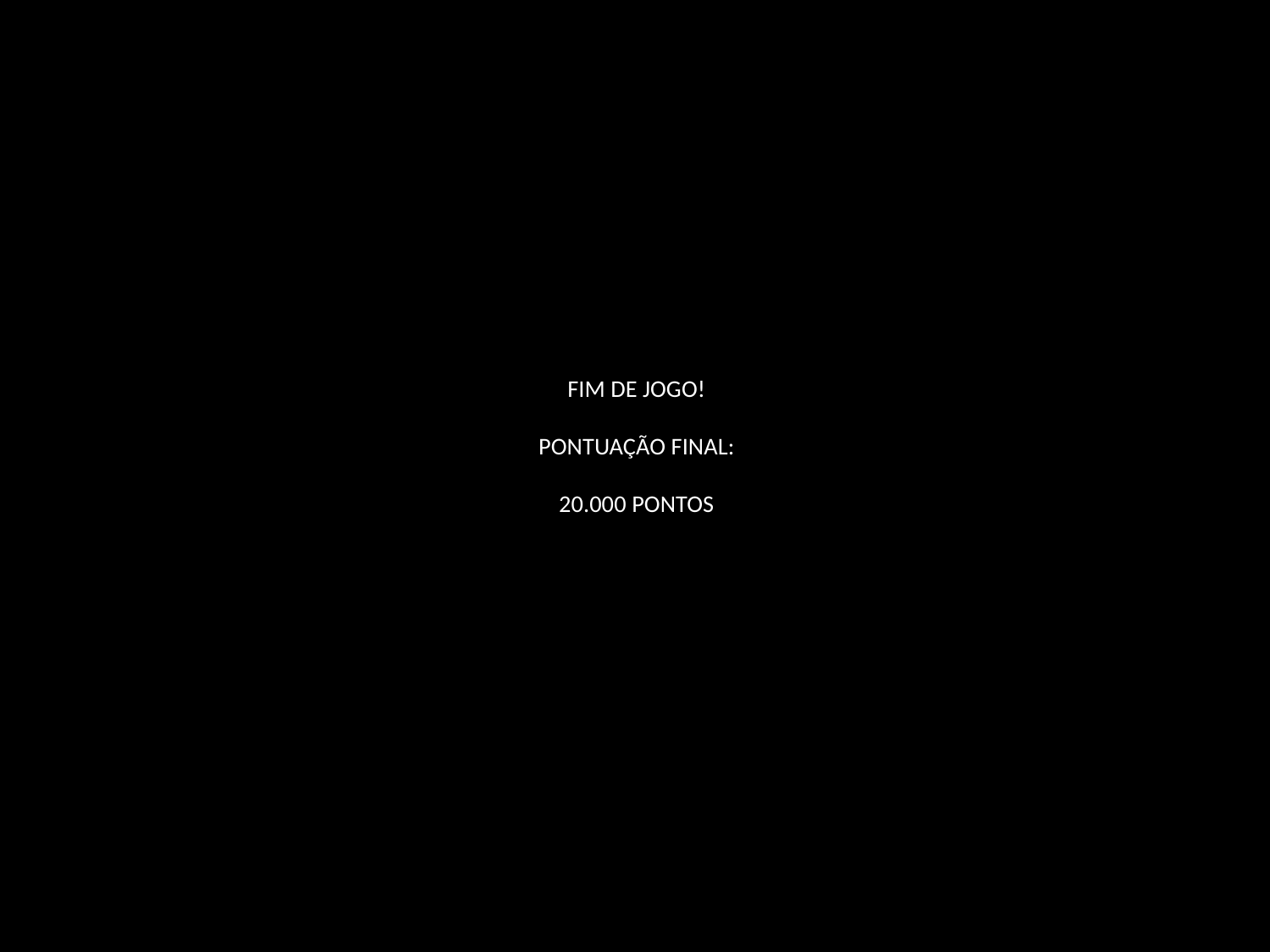

# FIM DE JOGO! PONTUAÇÃO FINAL: 20.000 PONTOS